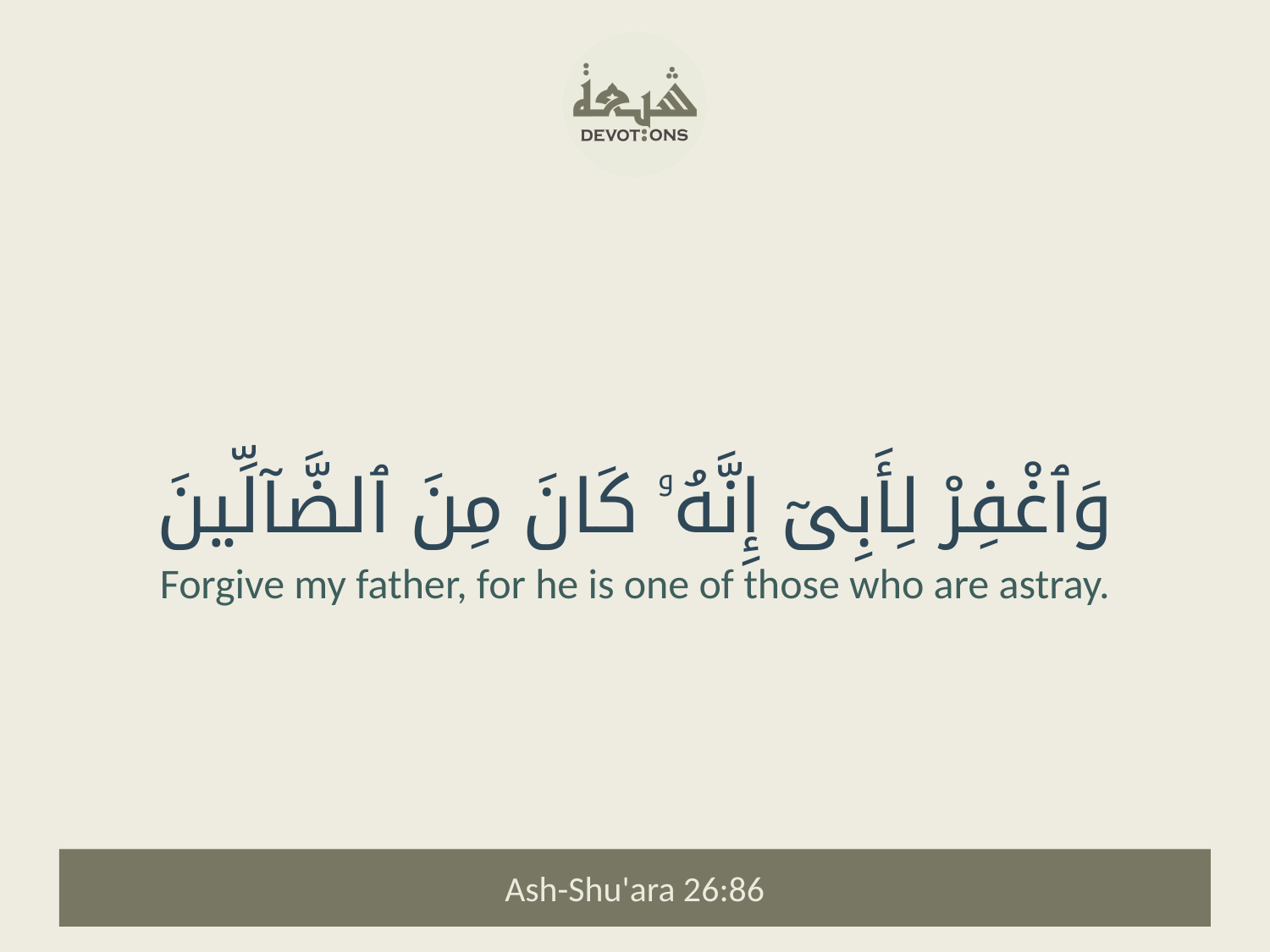

وَٱغْفِرْ لِأَبِىٓ إِنَّهُۥ كَانَ مِنَ ٱلضَّآلِّينَ
Forgive my father, for he is one of those who are astray.
Ash-Shu'ara 26:86